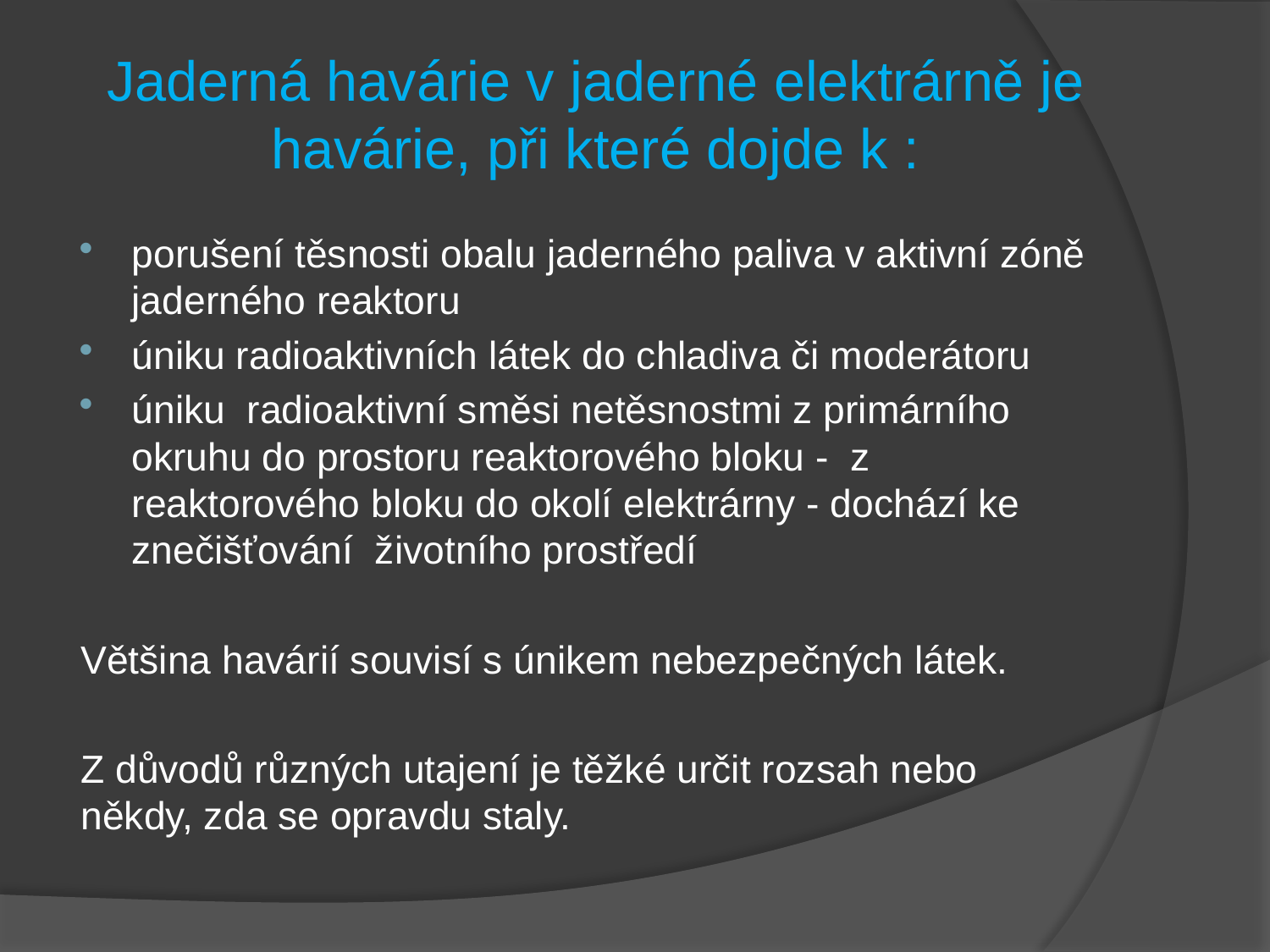

# Jaderná havárie v jaderné elektrárně je havárie, při které dojde k :
porušení těsnosti obalu jaderného paliva v aktivní zóně jaderného reaktoru
úniku radioaktivních látek do chladiva či moderátoru
úniku  radioaktivní směsi netěsnostmi z primárního okruhu do prostoru reaktorového bloku -  z reaktorového bloku do okolí elektrárny - dochází ke znečišťování  životního prostředí

Většina havárií souvisí s únikem nebezpečných látek.

Z důvodů různých utajení je těžké určit rozsah nebo někdy, zda se opravdu staly.